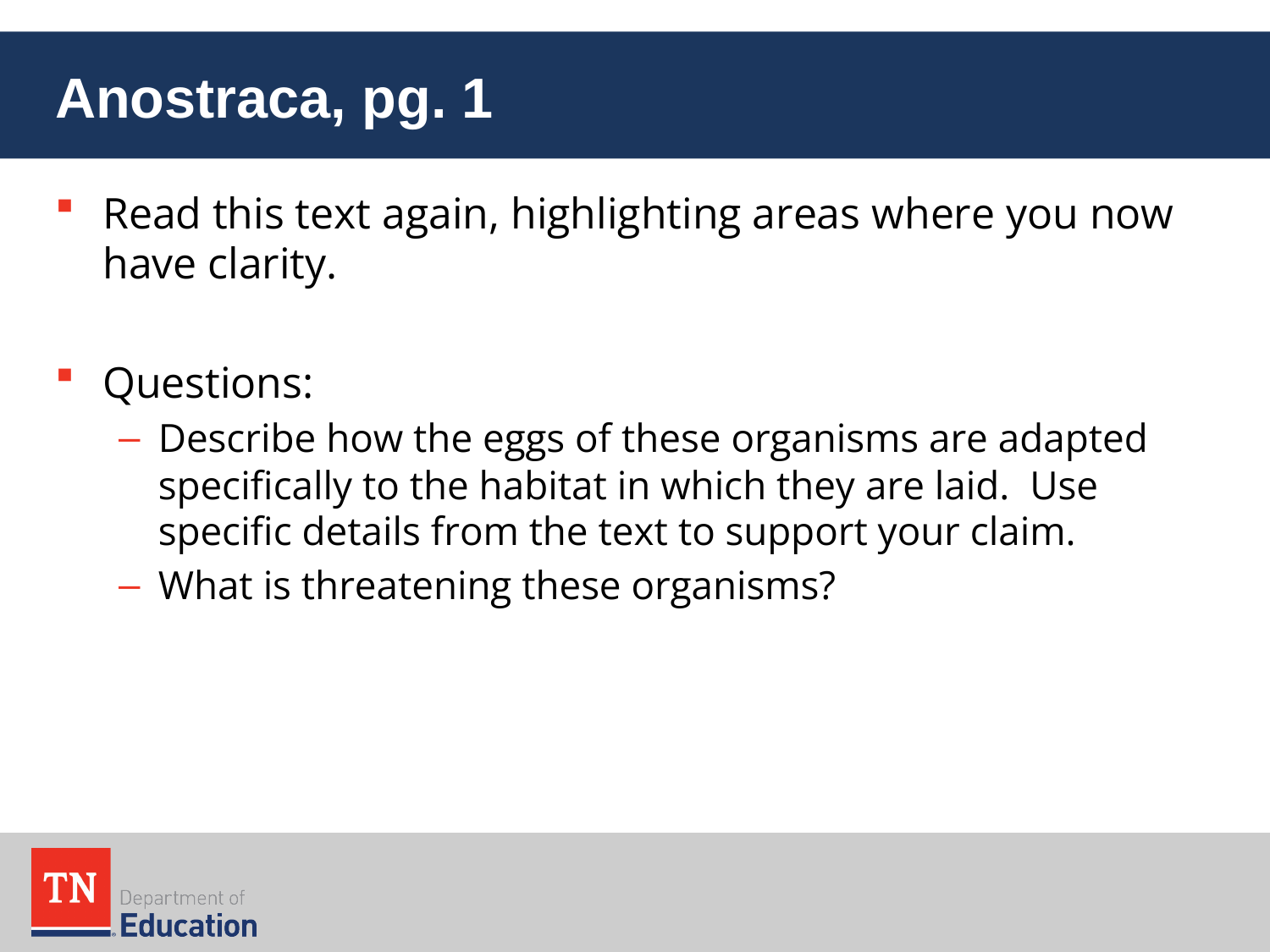

# Anostraca, pg. 1
Read this text again, highlighting areas where you now have clarity.

Questions:
Describe how the eggs of these organisms are adapted specifically to the habitat in which they are laid.  Use specific details from the text to support your claim.
What is threatening these organisms?